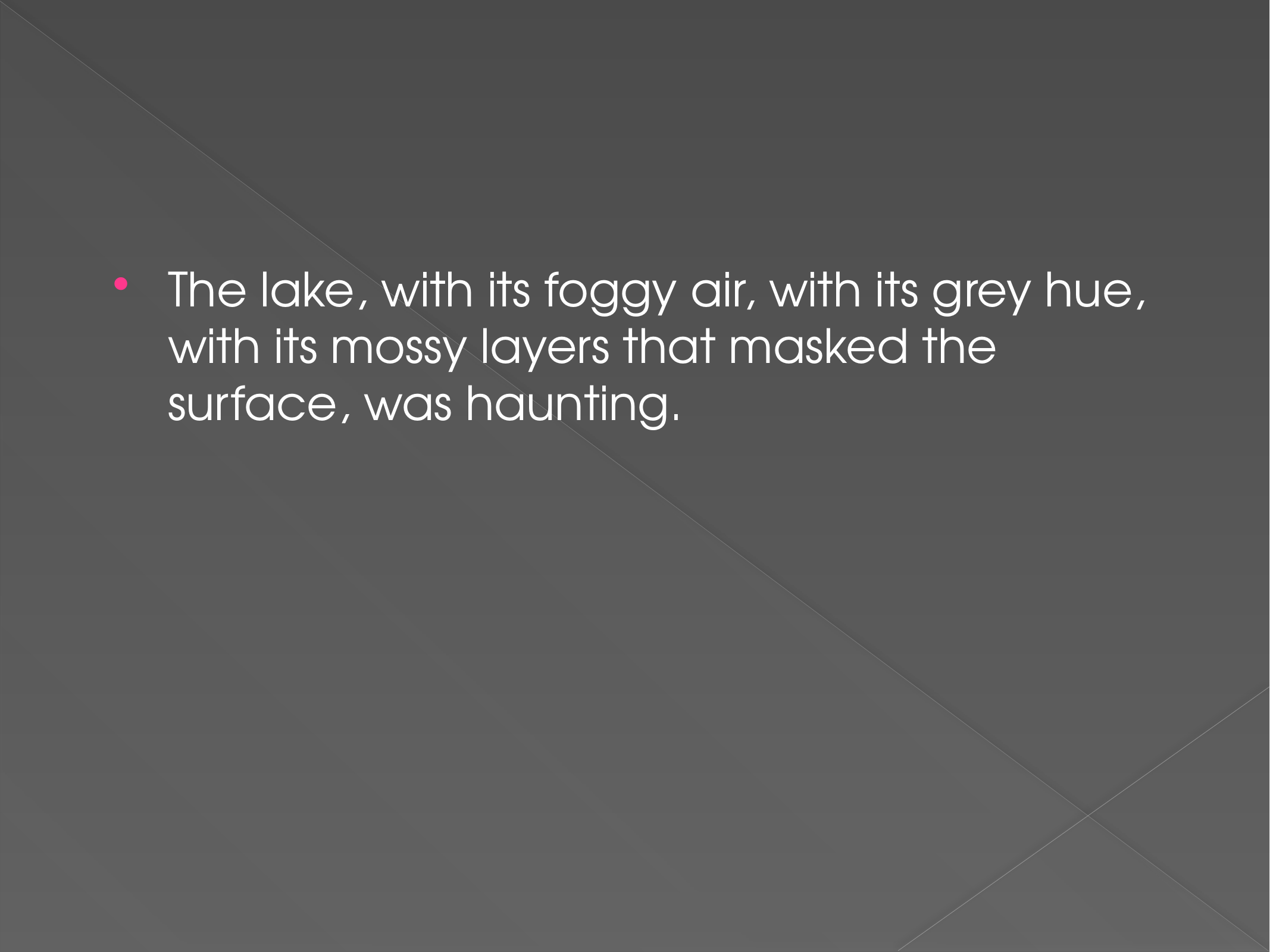

#
The lake, with its foggy air, with its grey hue, with its mossy layers that masked the surface, was haunting.